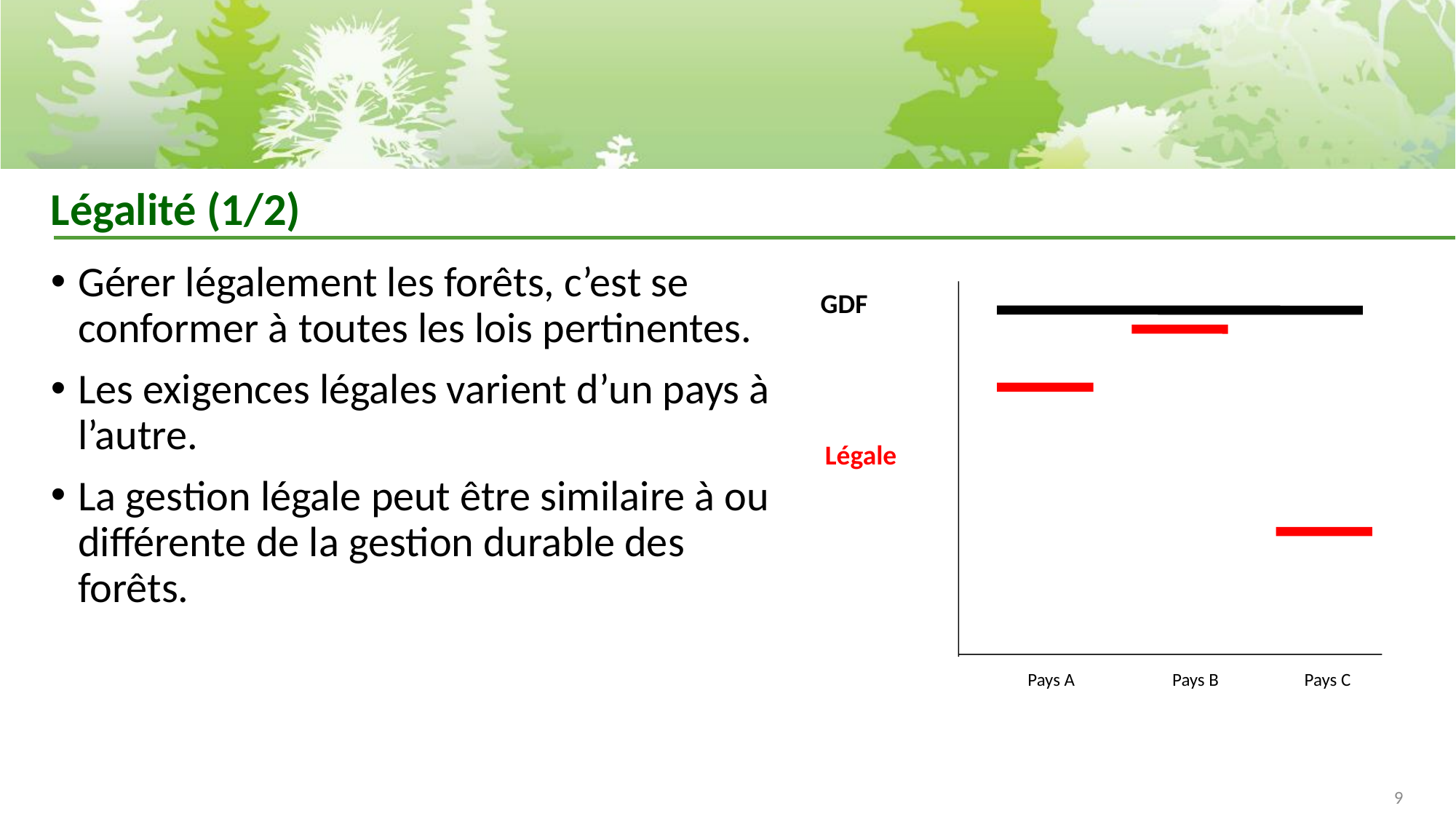

# Légalité (1/2)
Gérer légalement les forêts, c’est se conformer à toutes les lois pertinentes.
Les exigences légales varient d’un pays à l’autre.
La gestion légale peut être similaire à ou différente de la gestion durable des forêts.
GDF

Légale

Pays A
Pays B
Pays C
9